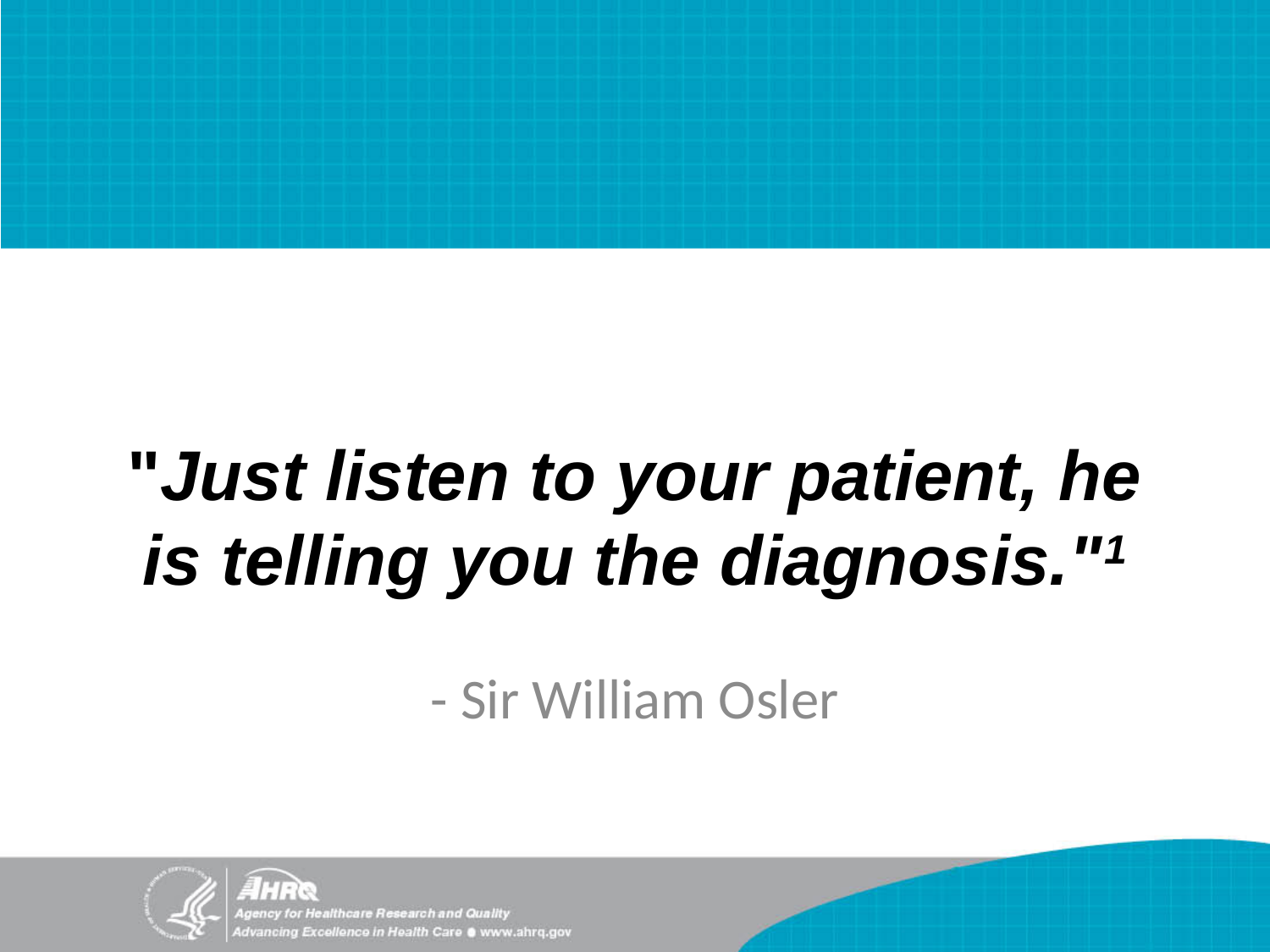

# "Just listen to your patient, he is telling you the diagnosis."1
- Sir William Osler